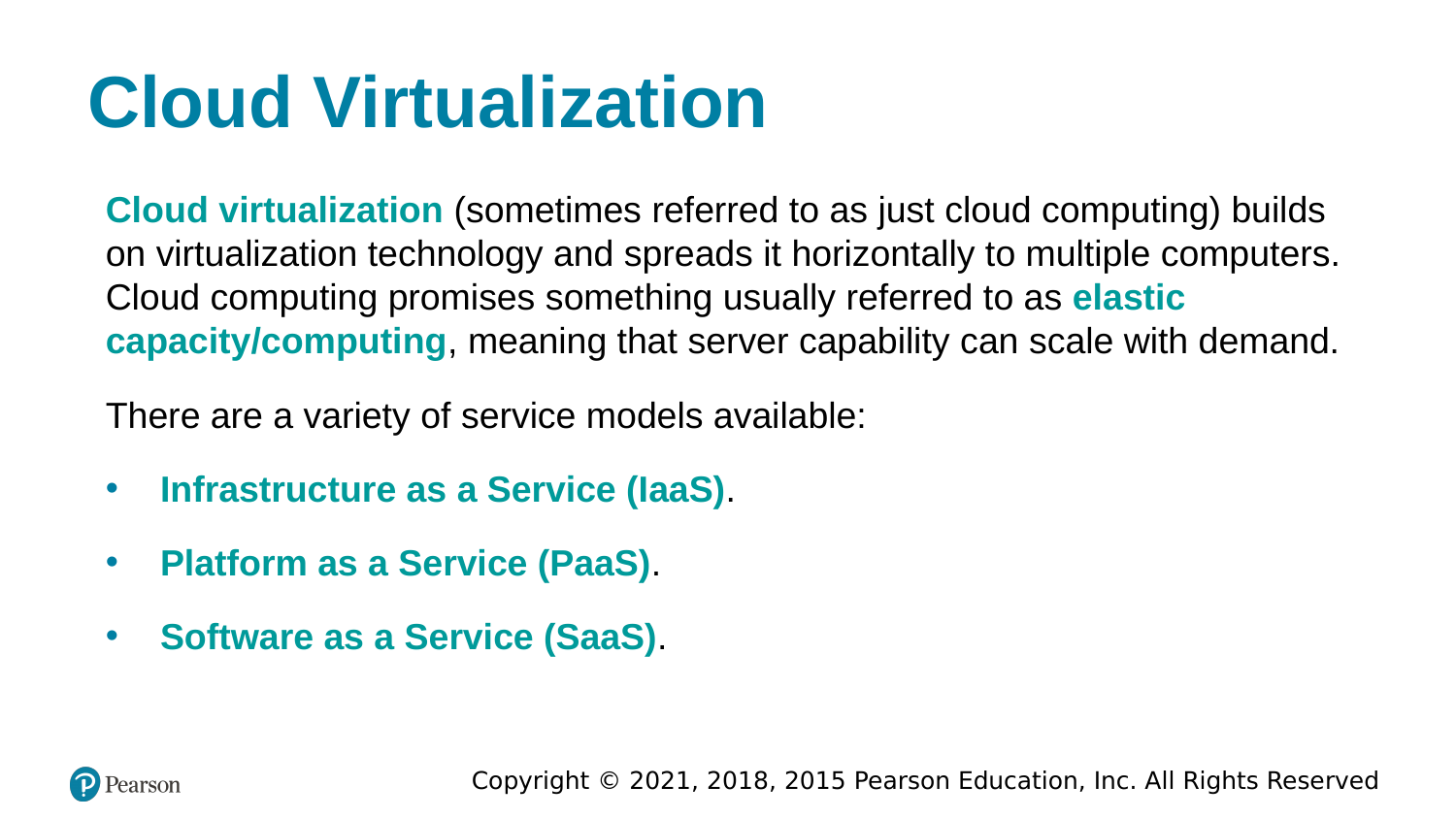

# Cloud Virtualization
Cloud virtualization (sometimes referred to as just cloud computing) builds on virtualization technology and spreads it horizontally to multiple computers.  Cloud computing promises something usually referred to as elastic capacity/computing, meaning that server capability can scale with demand.
There are a variety of service models available:
Infrastructure as a Service (IaaS).
Platform as a Service (PaaS).
Software as a Service (SaaS).